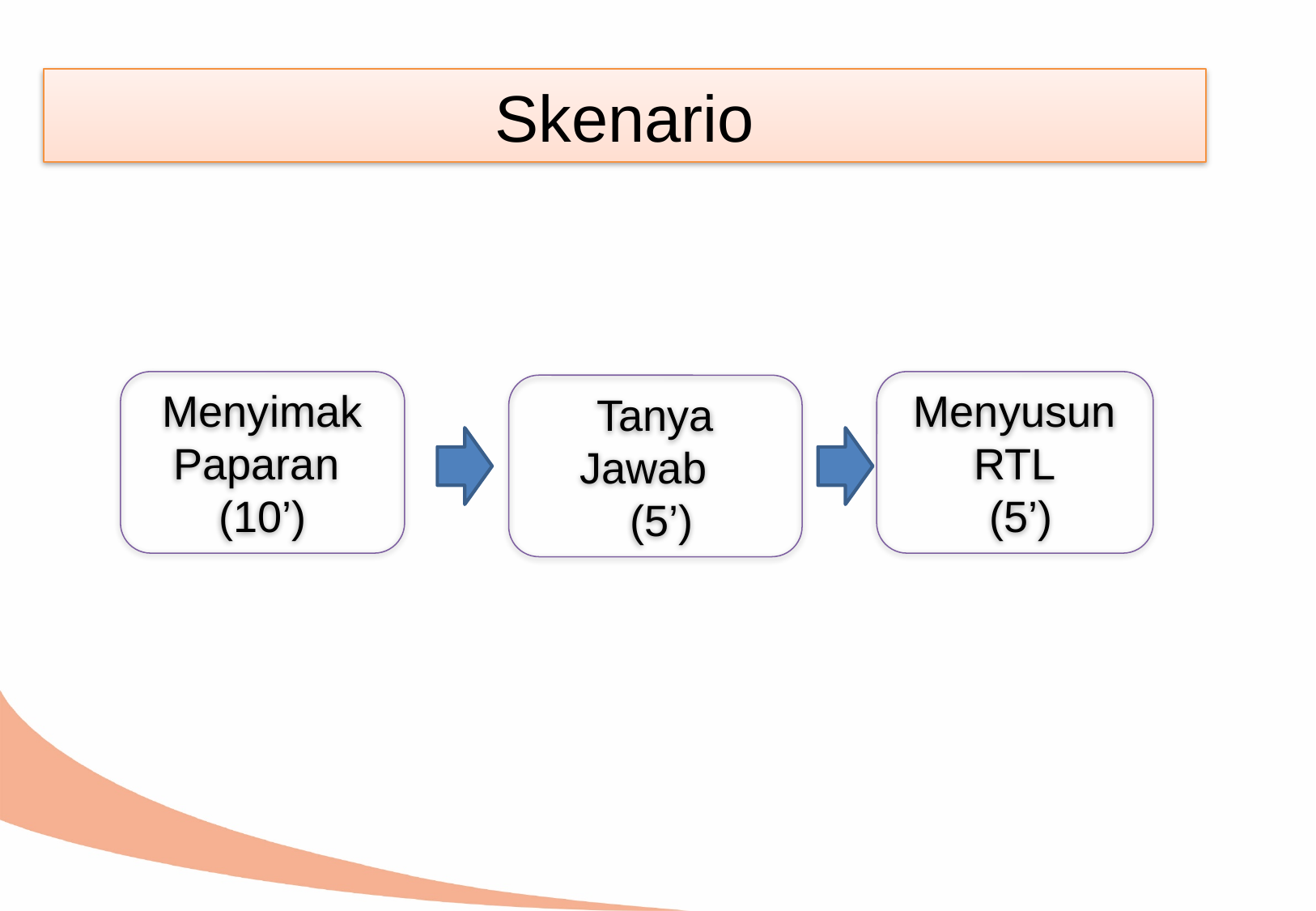

# Skenario
Menyimak Paparan  (10’)
Menyusun RTL
 (5’)
Tanya Jawab
 (5’)